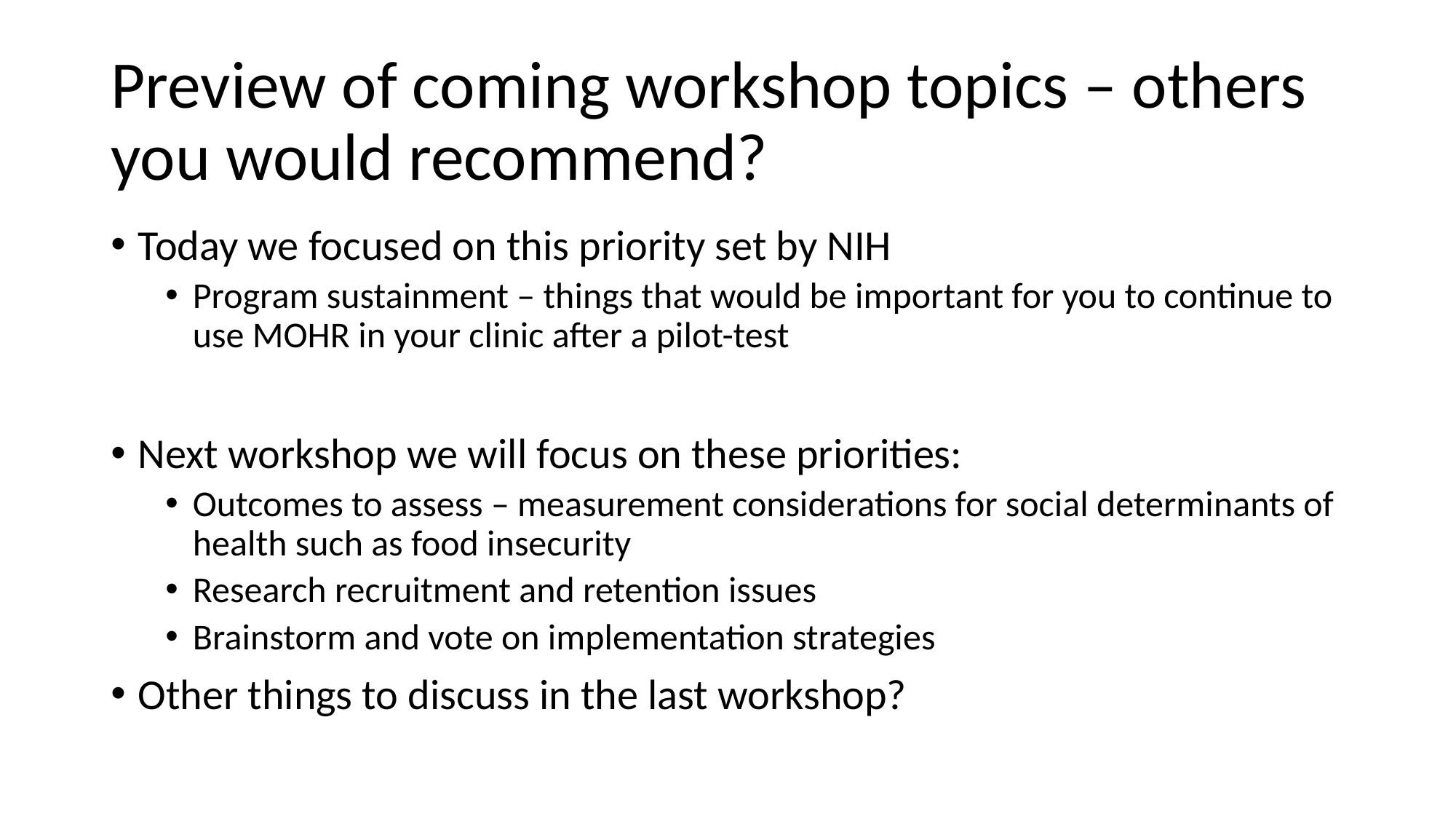

# Preview of coming workshop topics – others you would recommend?
Today we focused on this priority set by NIH
Program sustainment – things that would be important for you to continue to use MOHR in your clinic after a pilot-test

Next workshop we will focus on these priorities:
Outcomes to assess – measurement considerations for social determinants of health such as food insecurity
Research recruitment and retention issues
Brainstorm and vote on implementation strategies
Other things to discuss in the last workshop?